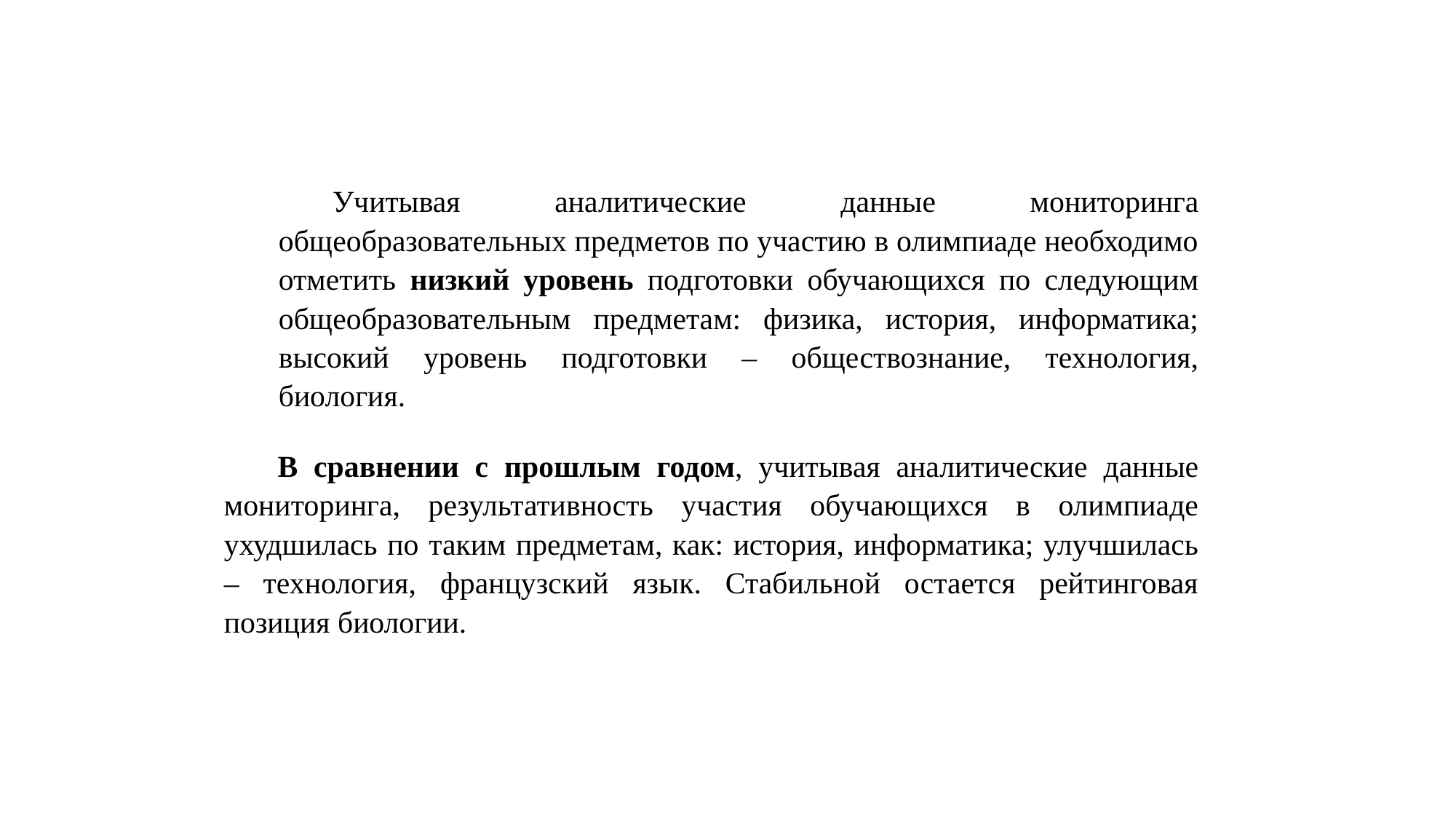

Учитывая аналитические данные мониторинга общеобразовательных предметов по участию в олимпиаде необходимо отметить низкий уровень подготовки обучающихся по следующим общеобразовательным предметам: физика, история, информатика; высокий уровень подготовки – обществознание, технология, биология.

В сравнении с прошлым годом, учитывая аналитические данные мониторинга, результативность участия обучающихся в олимпиаде ухудшилась по таким предметам, как: история, информатика; улучшилась – технология, французский язык. Стабильной остается рейтинговая позиция биологии.